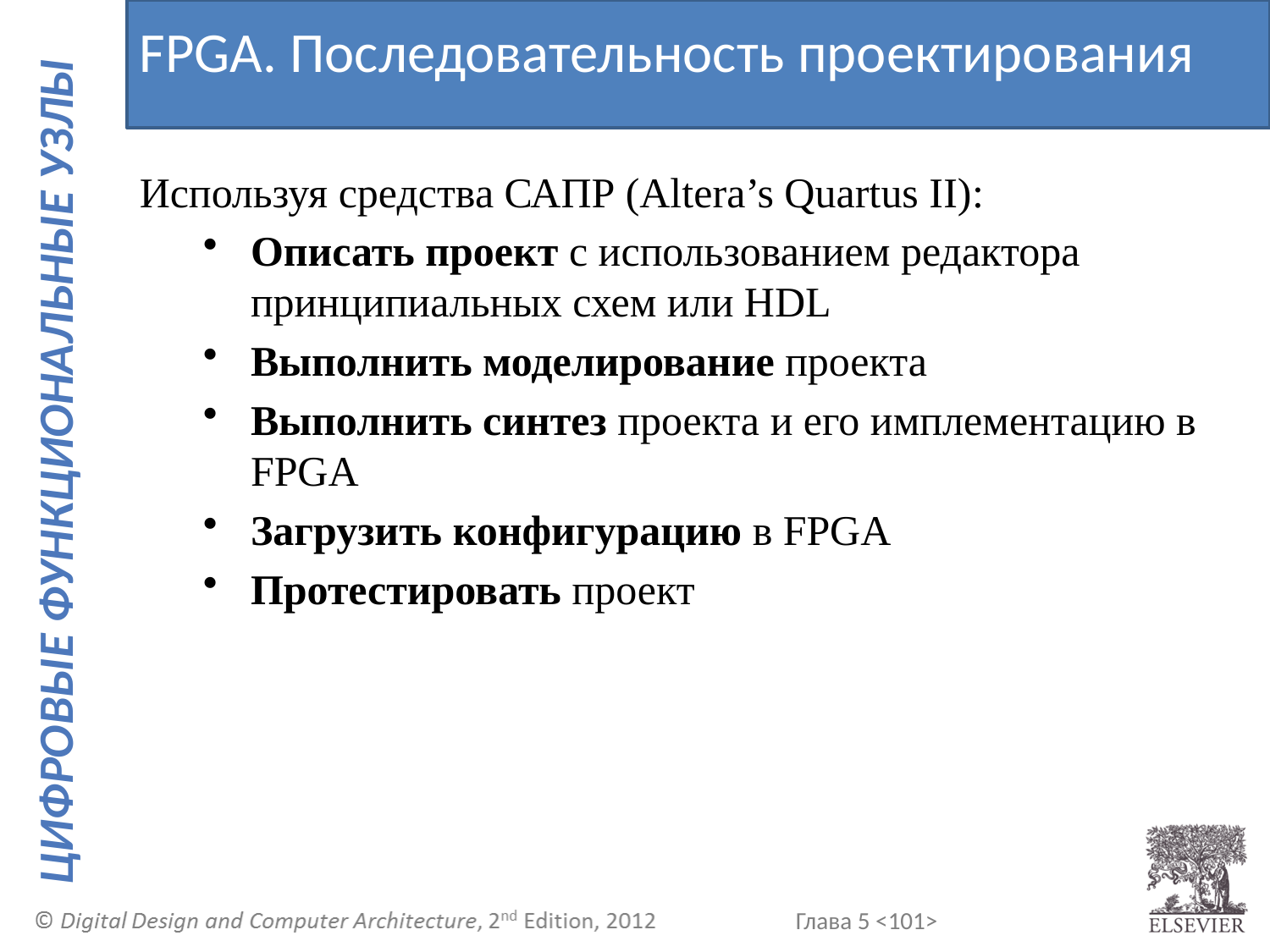

FPGA. Последовательность проектирования

Используя средства САПР (Altera’s Quartus II):
Описать проект с использованием редактора принципиальных схем или HDL
Выполнить моделирование проекта
Выполнить синтез проекта и его имплементацию в FPGA
Загрузить конфигурацию в FPGA
Протестировать проект